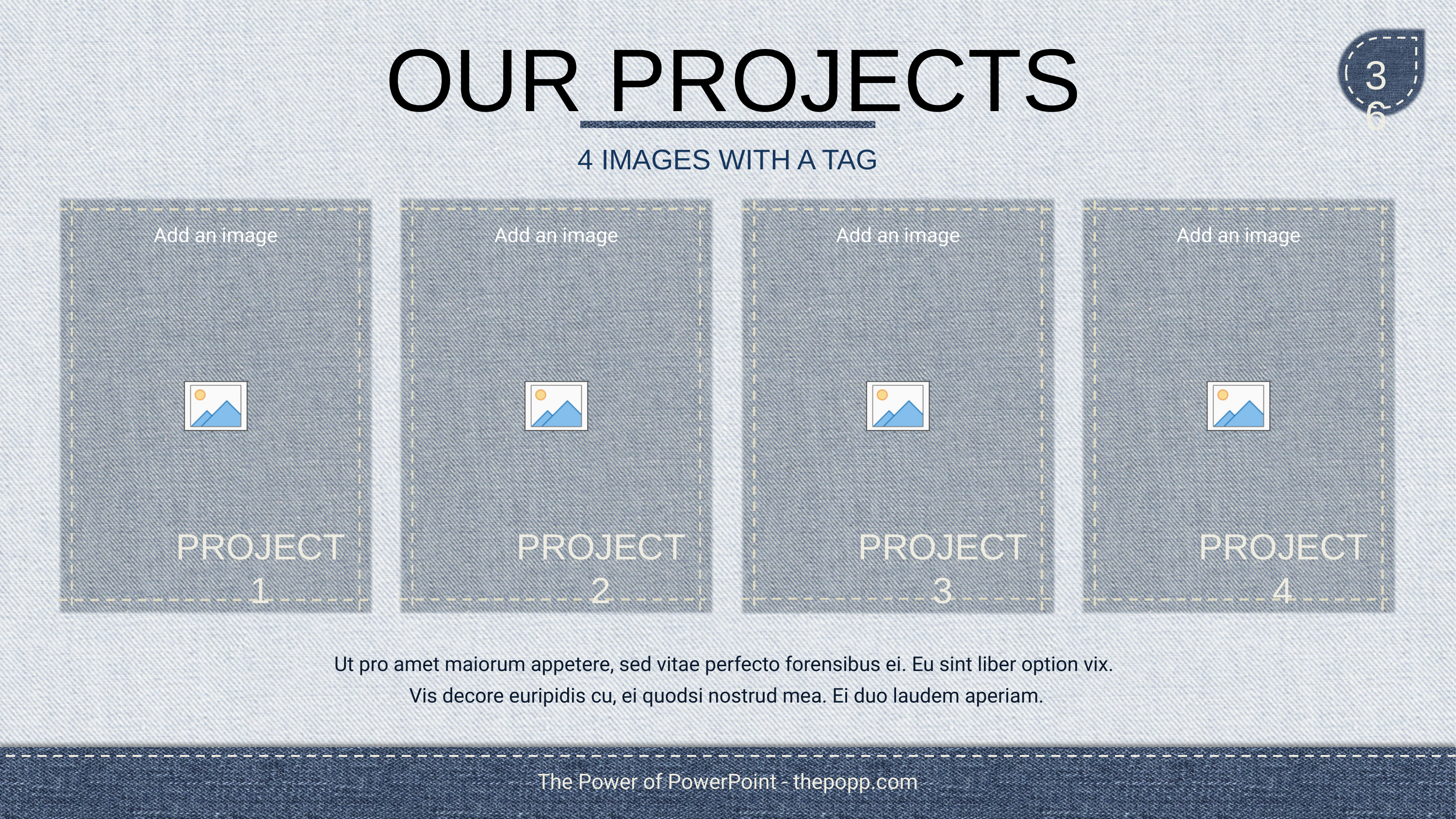

# OUR PROJECTS
36
4 IMAGES WITH A TAG

PROJECT 1
PROJECT 2
PROJECT 3
PROJECT 4
Ut pro amet maiorum appetere, sed vitae perfecto forensibus ei. Eu sint liber option vix.
Vis decore euripidis cu, ei quodsi nostrud mea. Ei duo laudem aperiam.
The Power of PowerPoint - thepopp.com